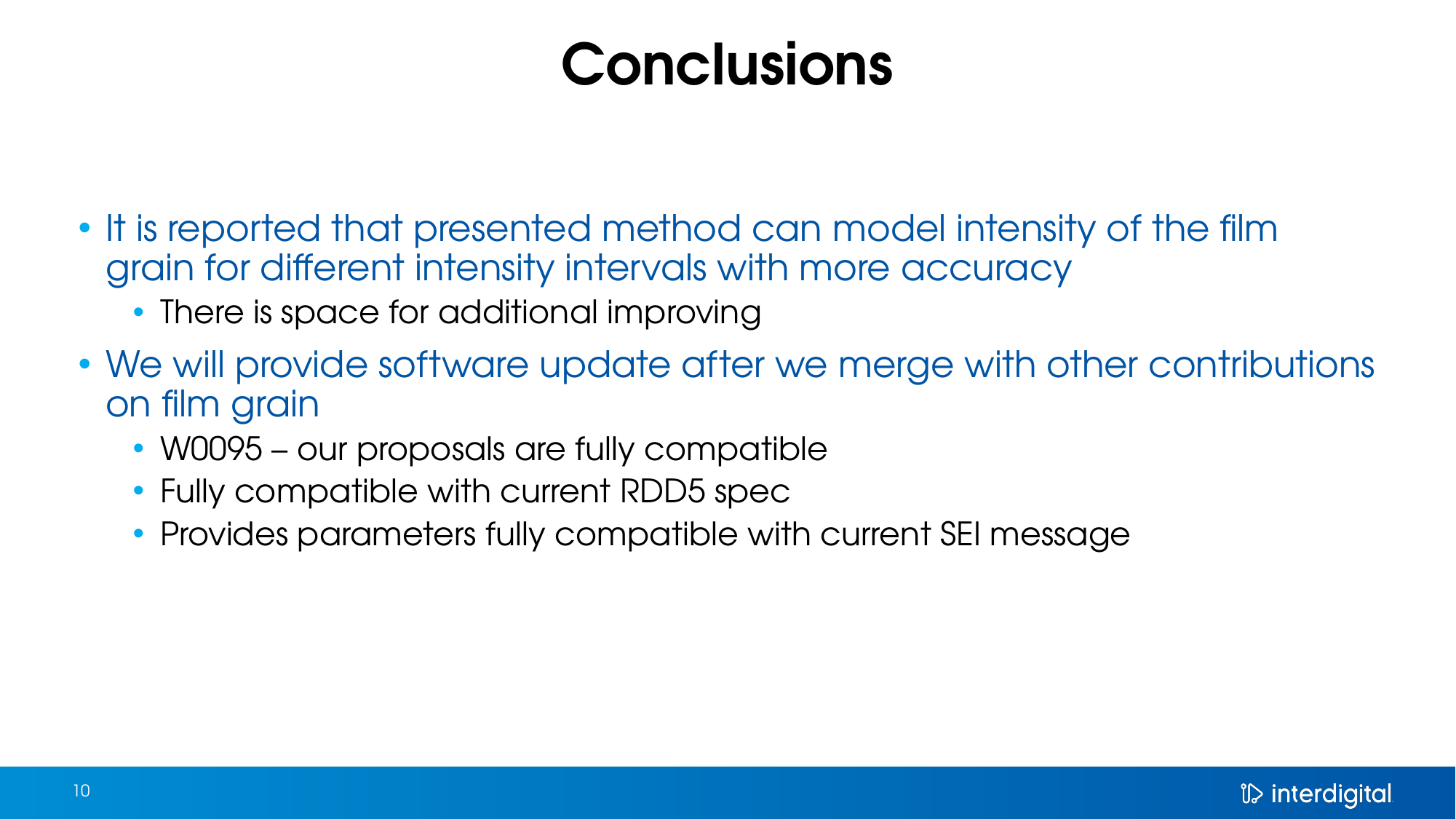

# Conclusions

It is reported that presented method can model intensity of the film grain for different intensity intervals with more accuracy
There is space for additional improving
We will provide software update after we merge with other contributions on film grain
W0095 – our proposals are fully compatible
Fully compatible with current RDD5 spec
Provides parameters fully compatible with current SEI message

10